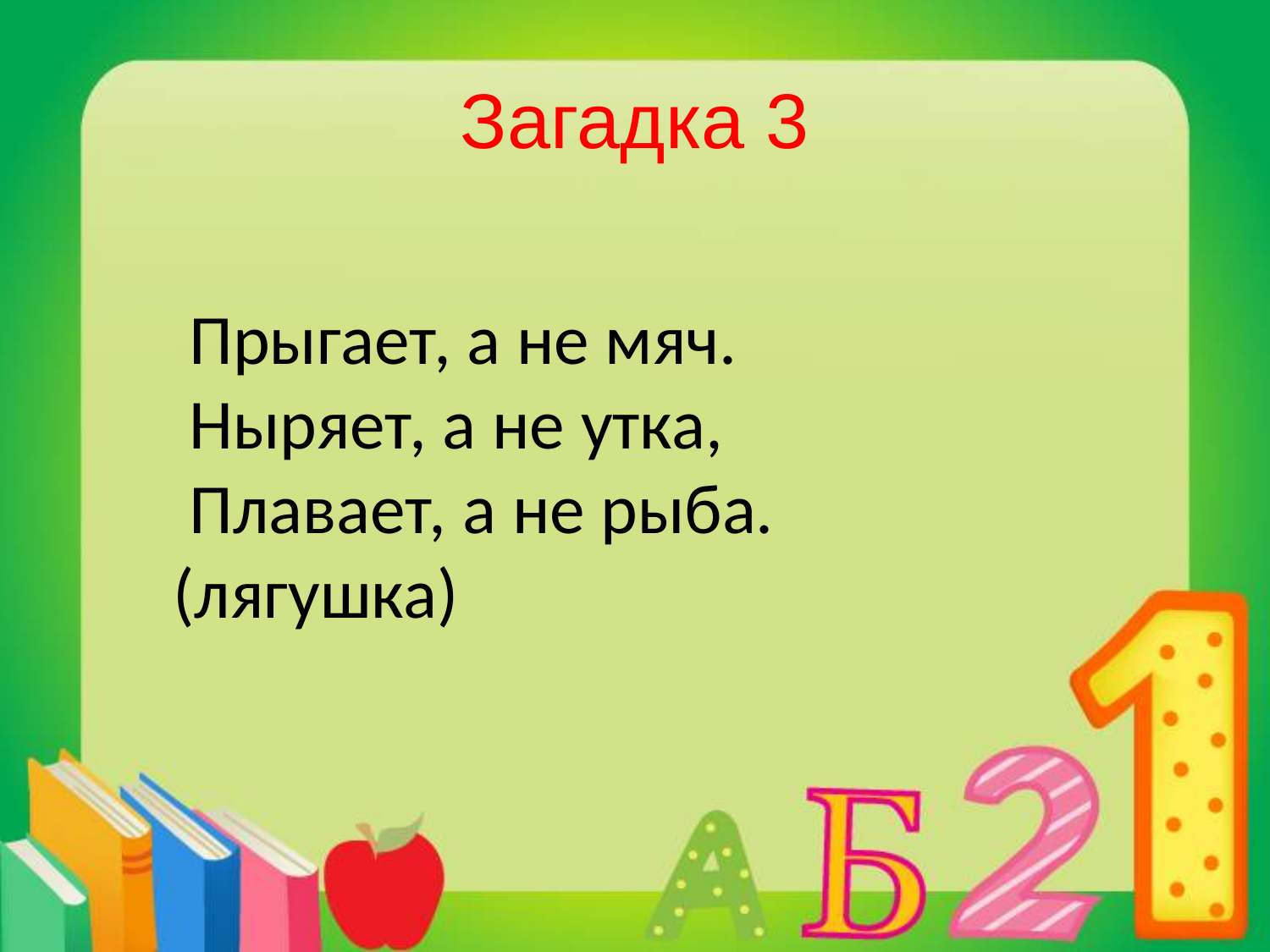

# Загадка 3
   Прыгает, а не мяч.
   Ныряет, а не утка,
   Плавает, а не рыба.             (лягушка)